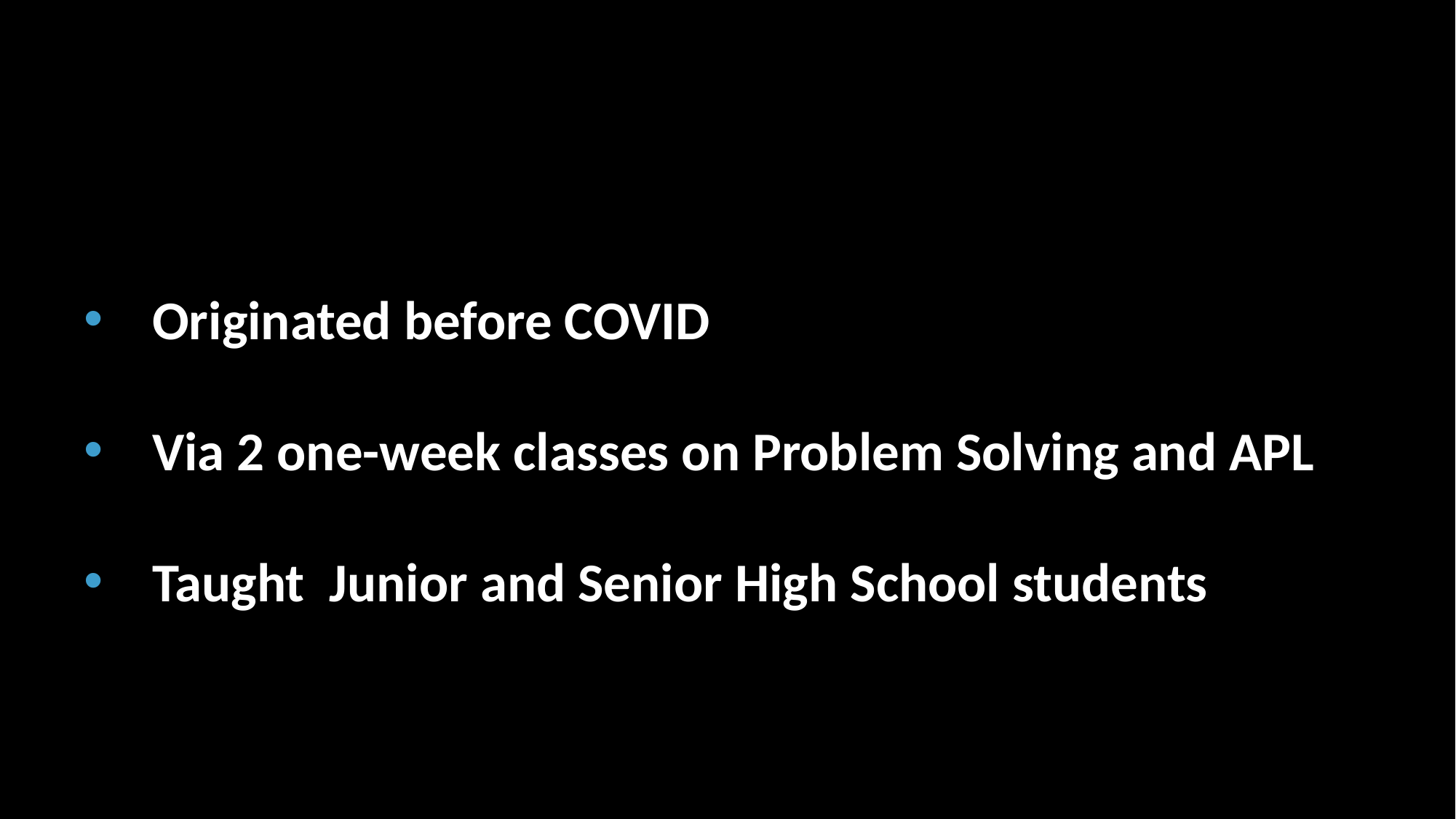

Originated before COVID

Via 2 one-week classes on Problem Solving and APL

Taught  Junior and Senior High School students